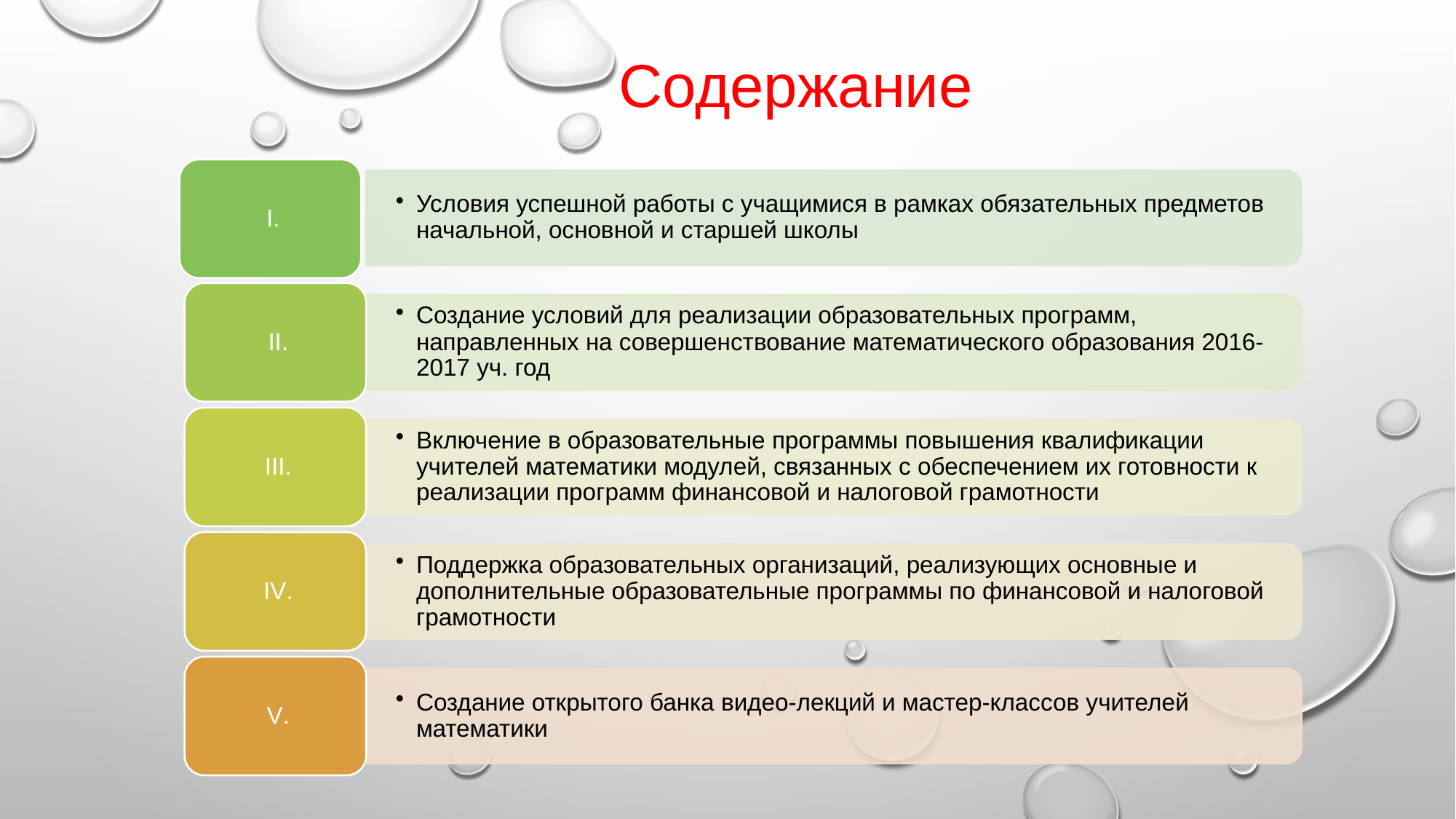

Содержание
Условия успешной работы с учащимися в рамках обязательных предметов начальной, основной и старшей школы
I.
Создание условий для реализации образовательных программ, направленных на совершенствование математического образования 2016-2017 уч. год
II.
Включение в образовательные программы повышения квалификации учителей математики модулей, связанных с обеспечением их готовности к реализации программ финансовой и налоговой грамотности
III.
Поддержка образовательных организаций, реализующих основные и дополнительные образовательные программы по финансовой и налоговой грамотности
IV.
Создание открытого банка видео-лекций и мастер-классов учителей математики
V.